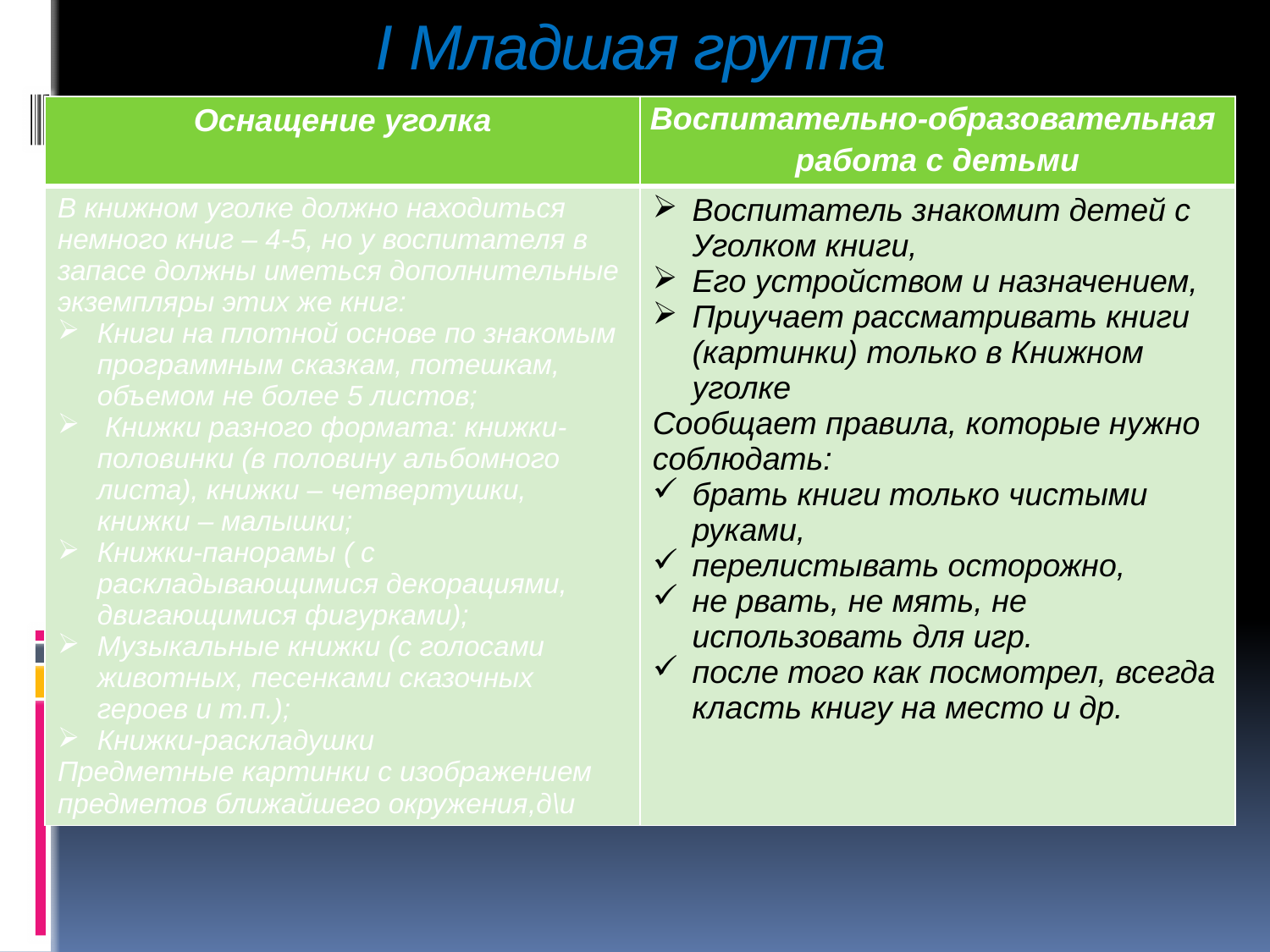

# I Младшая группа
| Оснащение уголка | Воспитательно-образовательная работа с детьми |
| --- | --- |
| В книжном уголке должно находиться немного книг – 4-5, но у воспитателя в запасе должны иметься дополнительные экземпляры этих же книг: Книги на плотной основе по знакомым программным сказкам, потешкам, объемом не более 5 листов; Книжки разного формата: книжки-половинки (в половину альбомного листа), книжки – четвертушки, книжки – малышки; Книжки-панорамы ( с раскладывающимися декорациями, двигающимися фигурками); Музыкальные книжки (с голосами животных, песенками сказочных героев и т.п.); Книжки-раскладушки Предметные картинки с изображением предметов ближайшего окружения,д\и | Воспитатель знакомит детей с Уголком книги, Его устройством и назначением, Приучает рассматривать книги (картинки) только в Книжном уголке Сообщает правила, которые нужно соблюдать: брать книги только чистыми руками, перелистывать осторожно, не рвать, не мять, не использовать для игр. после того как посмотрел, всегда класть книгу на место и др. |